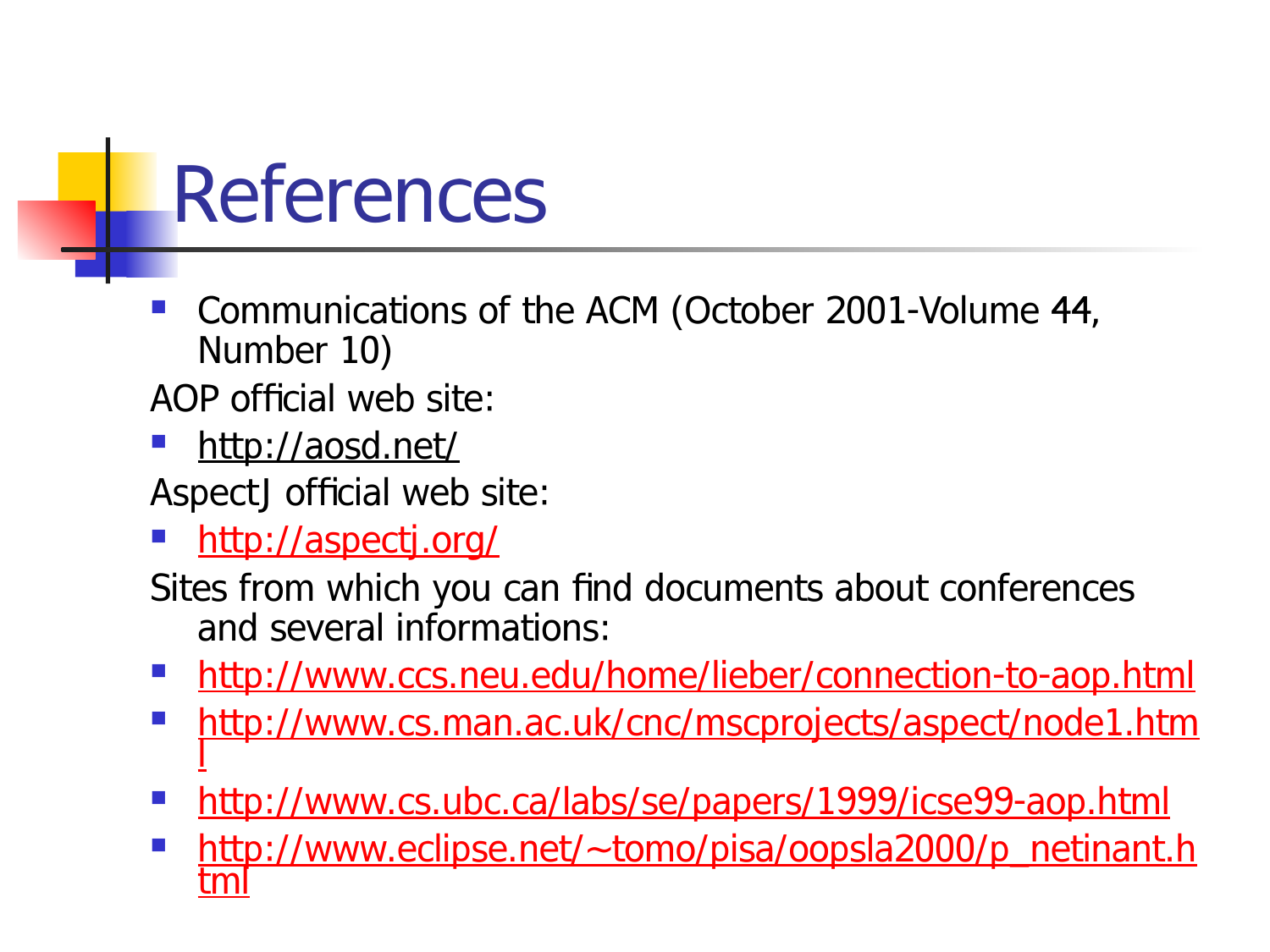

# References
Communications of the ACM (October 2001-Volume 44, Number 10)
AOP official web site:
http://aosd.net/
AspectJ official web site:
http://aspectj.org/
Sites from which you can find documents about conferences and several informations:
http://www.ccs.neu.edu/home/lieber/connection-to-aop.html
http://www.cs.man.ac.uk/cnc/mscprojects/aspect/node1.html
http://www.cs.ubc.ca/labs/se/papers/1999/icse99-aop.html
http://www.eclipse.net/~tomo/pisa/oopsla2000/p_netinant.html